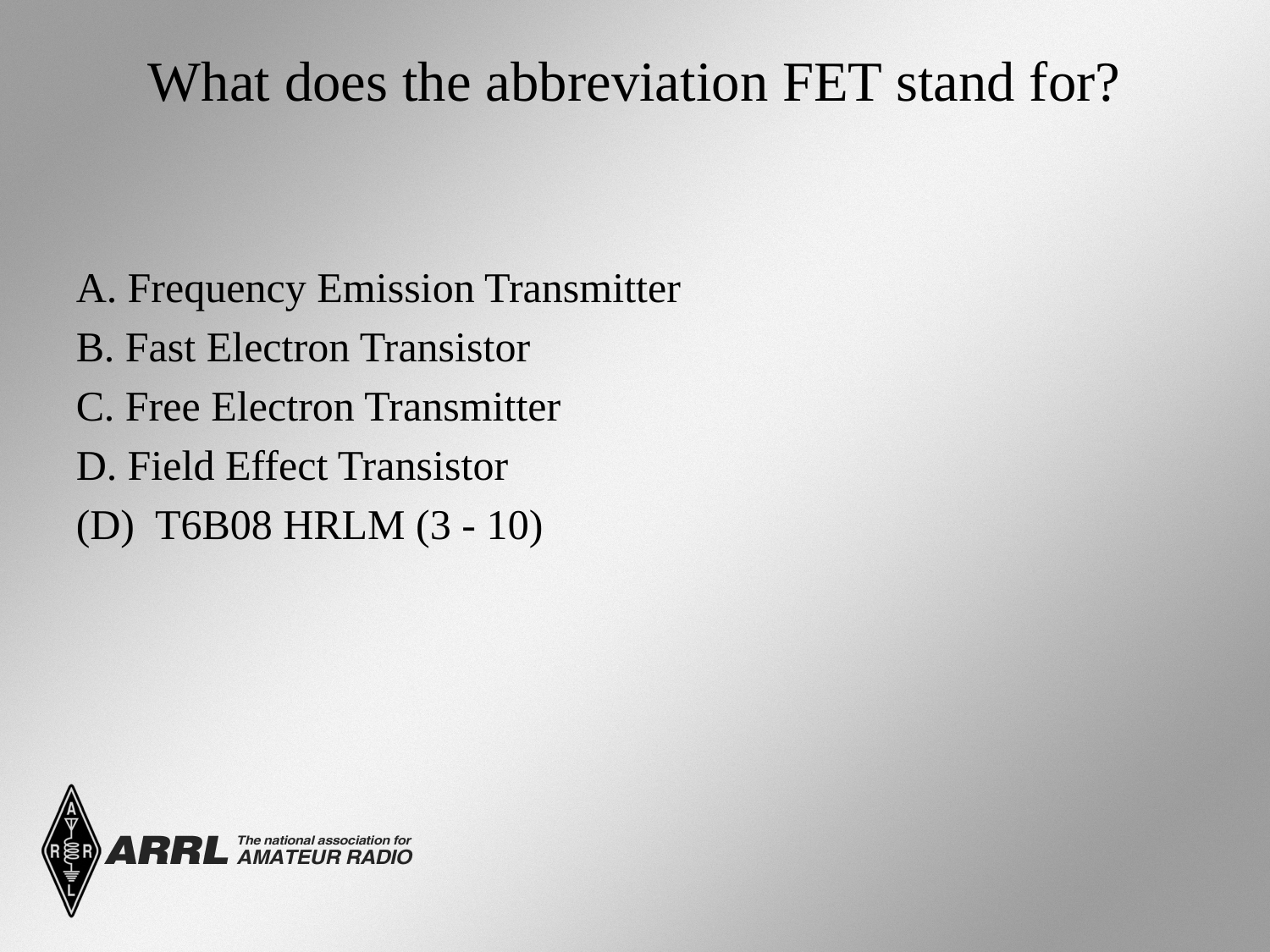

# What does the abbreviation FET stand for?
A. Frequency Emission Transmitter
B. Fast Electron Transistor
C. Free Electron Transmitter
D. Field Effect Transistor
(D)  T6B08 HRLM (3 - 10)